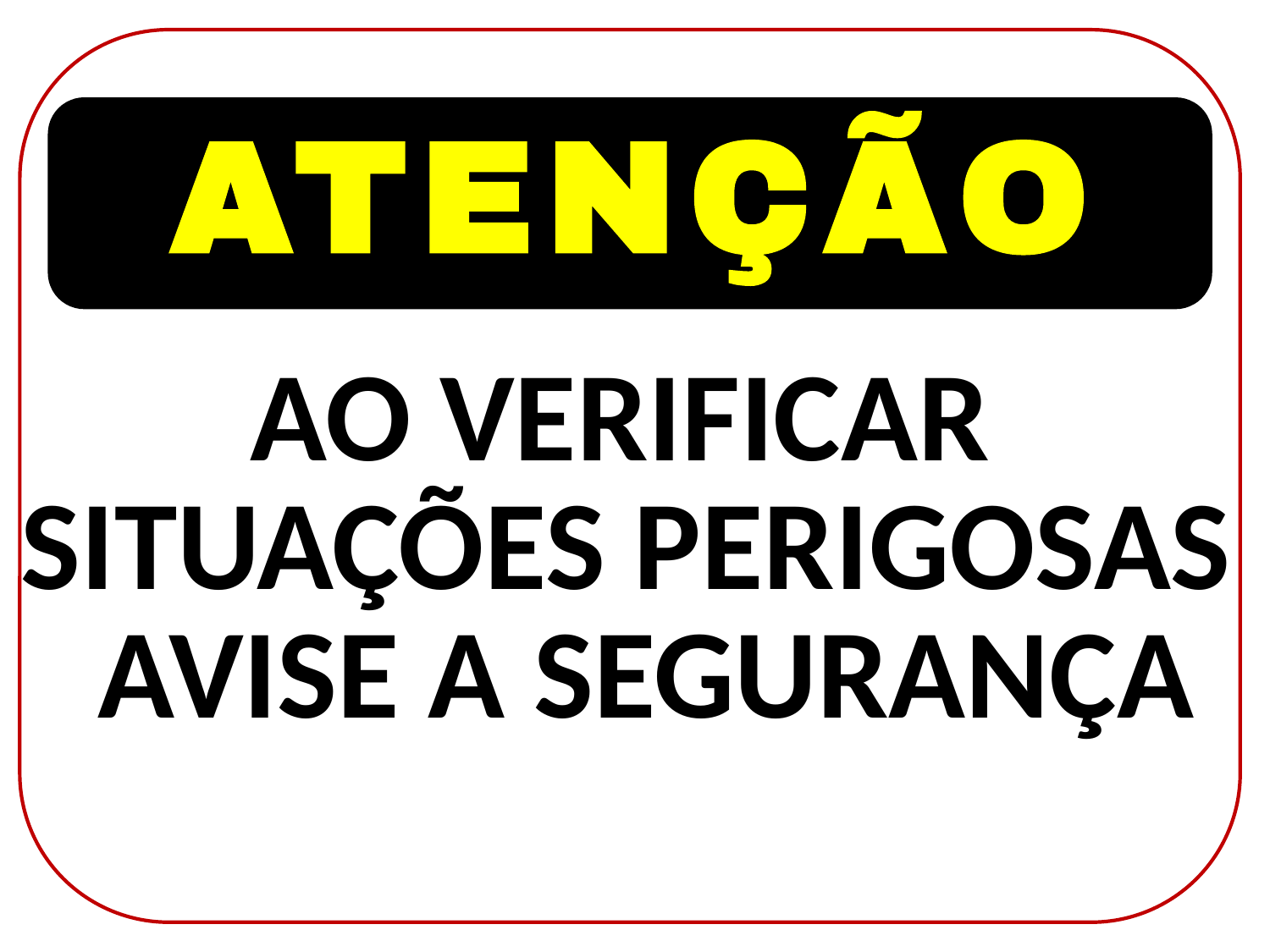

ATENÇÃO

AO VERIFICAR
SITUAÇÕES PERIGOSAS
AVISE A SEGURANÇA